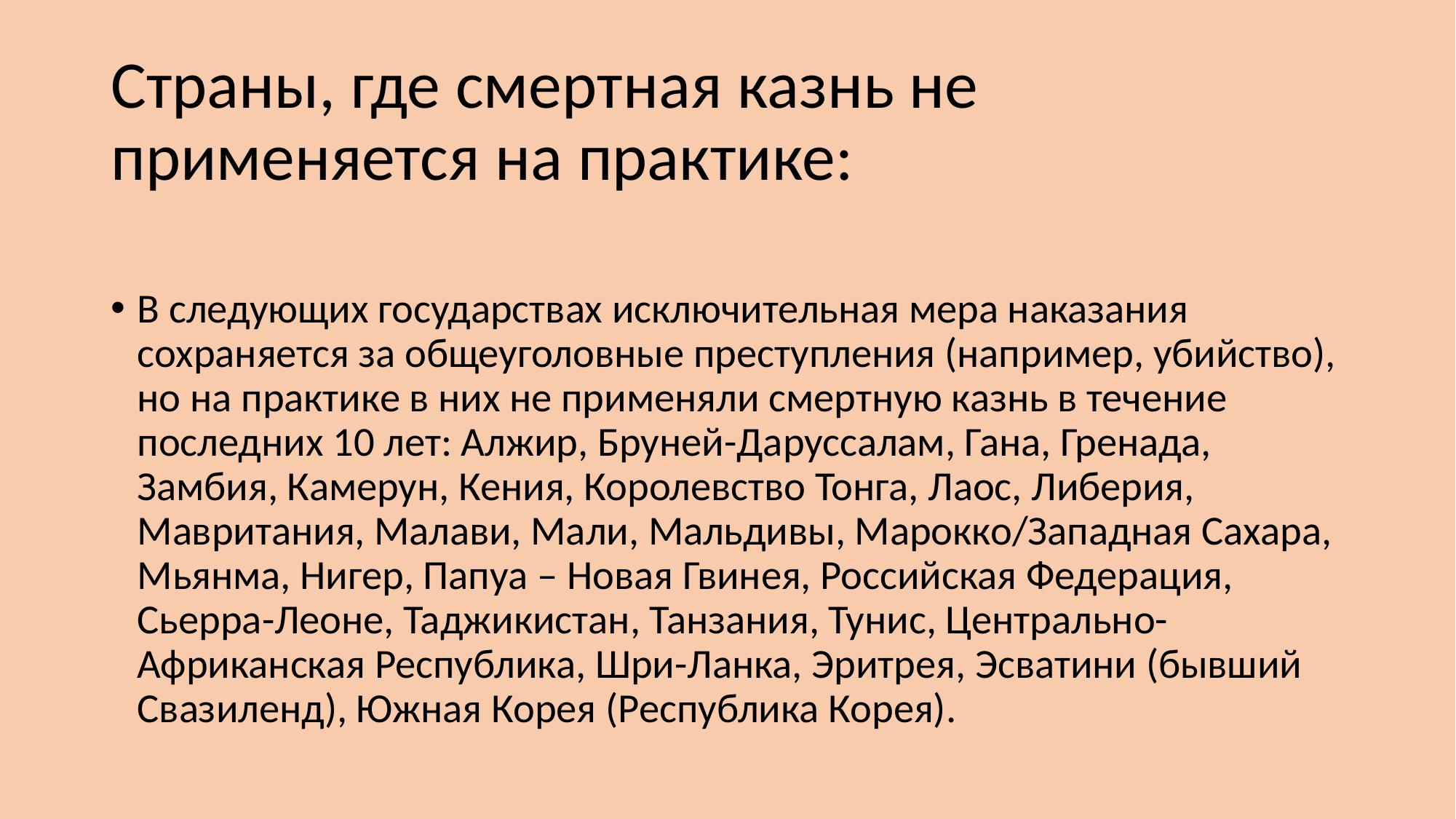

# Страны, где смертная казнь не применяется на практике:

В следующих государствах исключительная мера наказания сохраняется за общеуголовные преступления (например, убийство), но на практике в них не применяли смертную казнь в течение последних 10 лет: Алжир, Бруней-Даруссалам, Гана, Гренада, Замбия, Камерун, Кения, Королевство Тонга, Лаос, Либерия, Мавритания, Малави, Мали, Мальдивы, Марокко/Западная Сахара, Мьянма, Нигер, Папуа – Новая Гвинея, Российская Федерация, Сьерра-Леоне, Таджикистан, Танзания, Тунис, Центрально-Африканская Республика, Шри-Ланка, Эритрея, Эсватини (бывший Свазиленд), Южная Корея (Республика Корея).